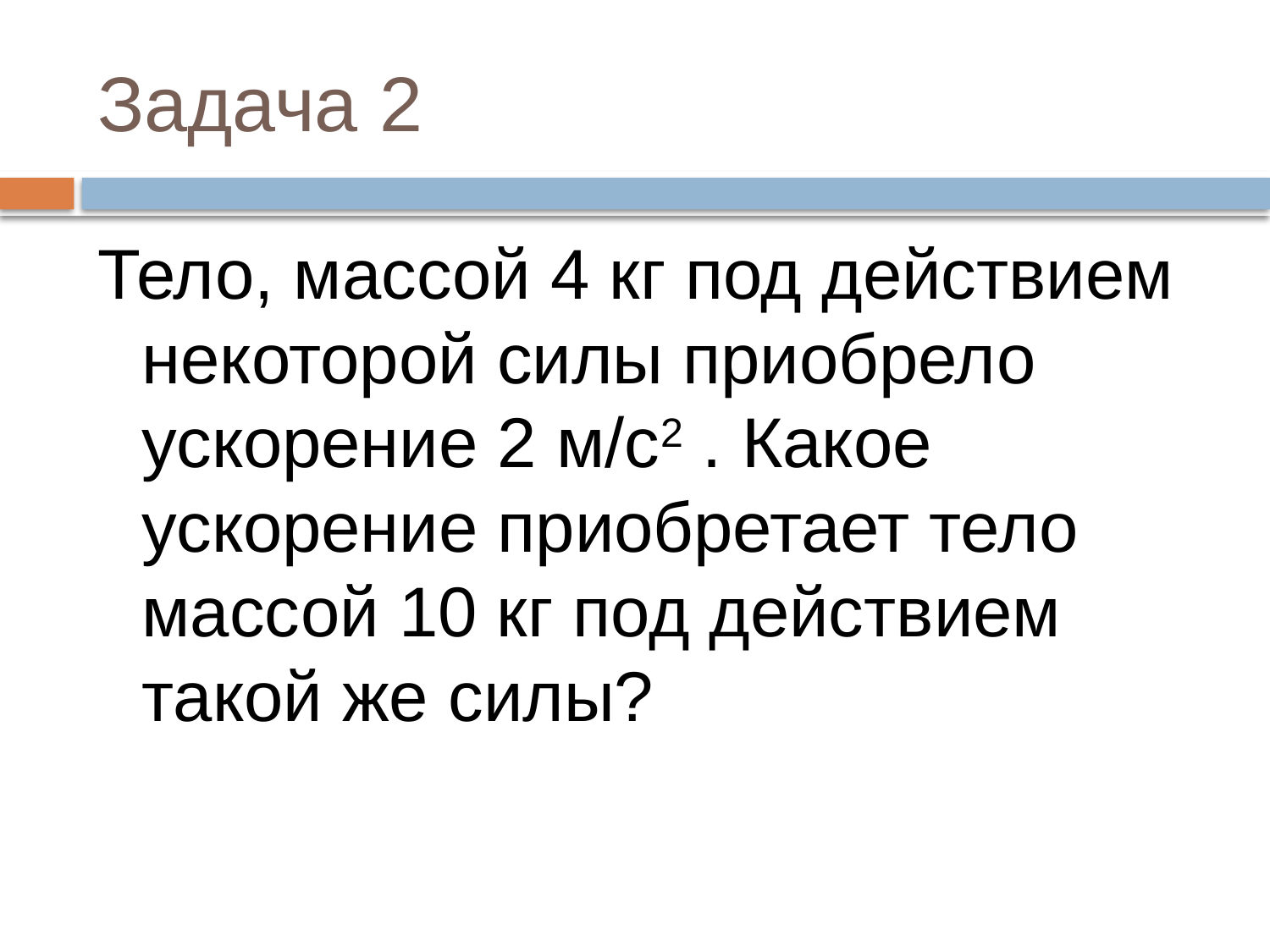

# Задача 2
Тело, массой 4 кг под действием некоторой силы приобрело ускорение 2 м/с2 . Какое ускорение приобретает тело массой 10 кг под действием такой же силы?